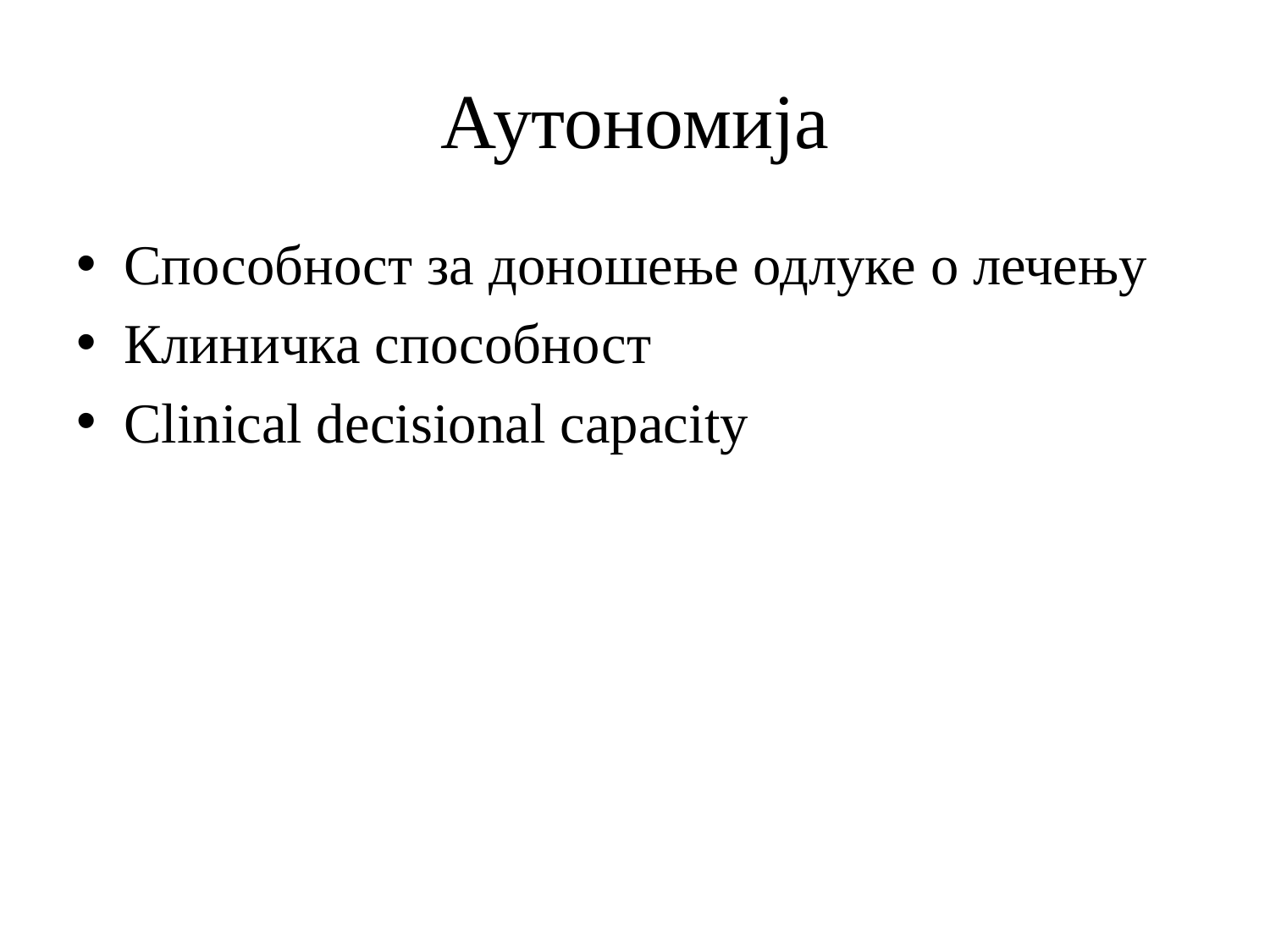

# Аутономија
Способност за доношење одлуке о лечењу
Клиничка способност
Clinical decisional capacity